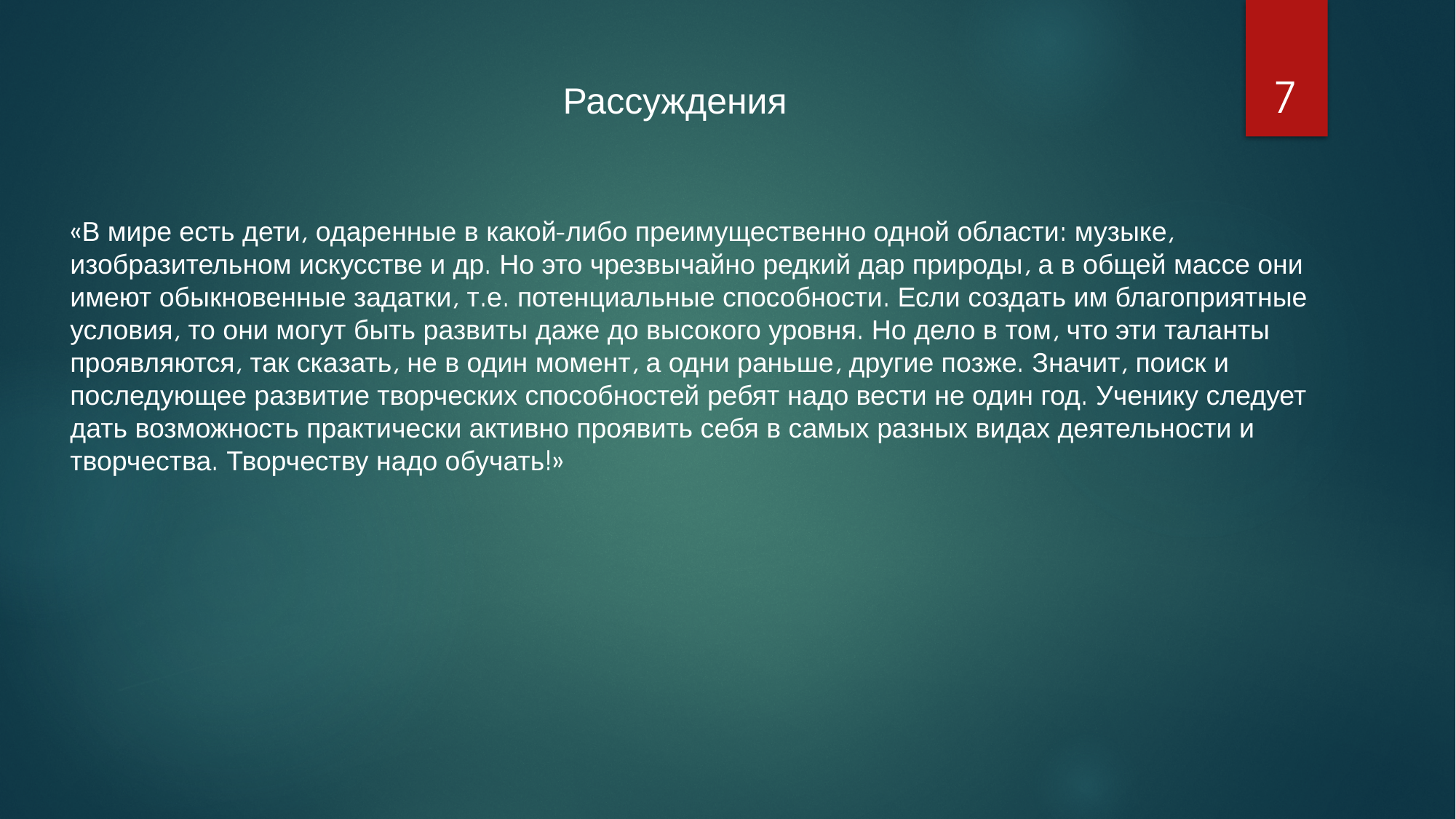

7
Рассуждения
«В мире есть дети, одаренные в какой-либо преимущественно одной области: музыке, изобразительном искусстве и др. Но это чрезвычайно редкий дар природы, а в общей массе они имеют обыкновенные задатки, т.е. потенциальные способности. Если создать им благоприятные условия, то они могут быть развиты даже до высокого уровня. Но дело в том, что эти таланты проявляются, так сказать, не в один момент, а одни раньше, другие позже. Значит, поиск и последующее развитие творческих способностей ребят надо вести не один год. Ученику следует дать возможность практически активно проявить себя в самых разных видах деятельности и творчества. Творчеству надо обучать!»